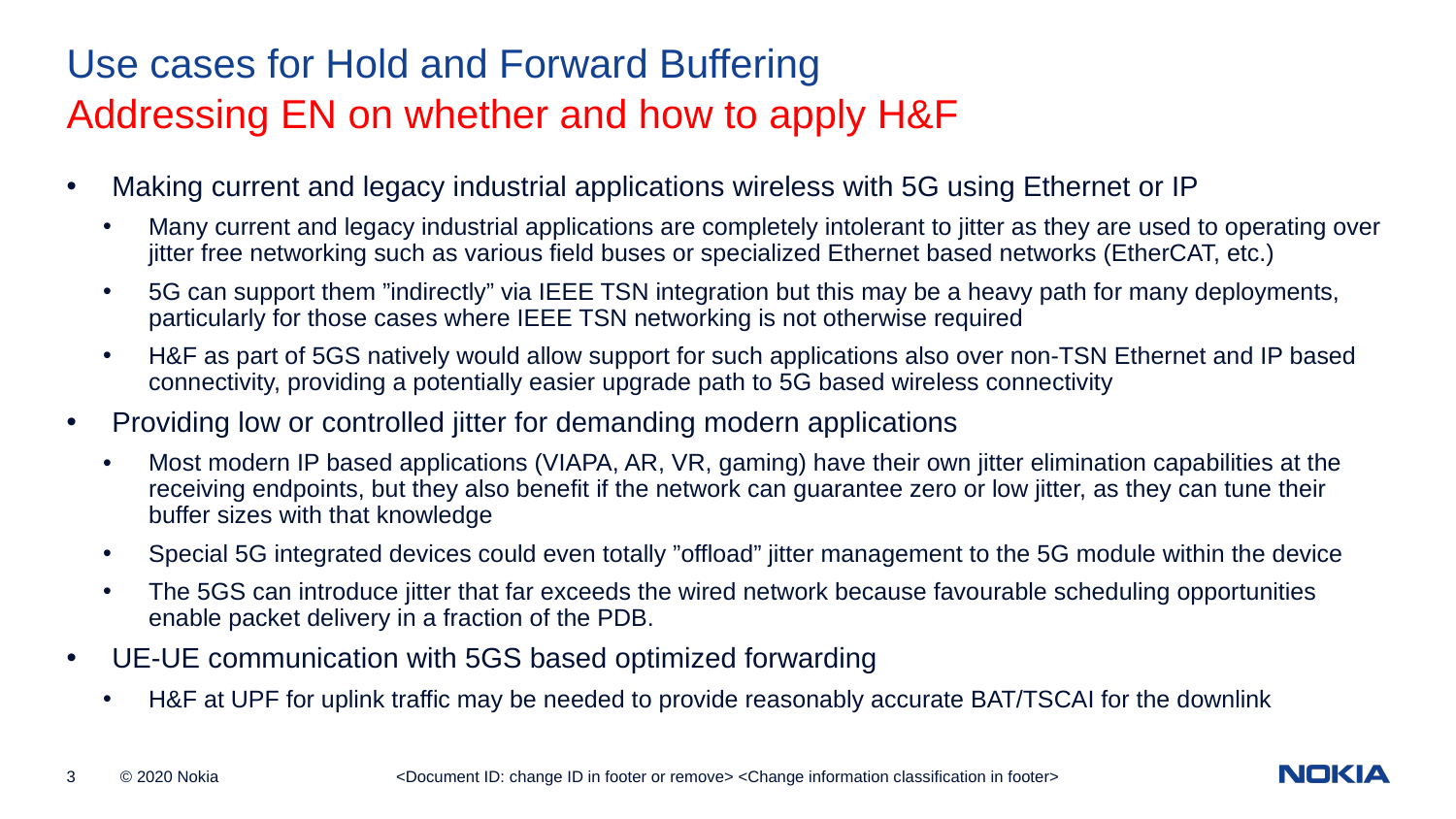

Use cases for Hold and Forward Buffering
Addressing EN on whether and how to apply H&F
Making current and legacy industrial applications wireless with 5G using Ethernet or IP
Many current and legacy industrial applications are completely intolerant to jitter as they are used to operating over jitter free networking such as various field buses or specialized Ethernet based networks (EtherCAT, etc.)
5G can support them ”indirectly” via IEEE TSN integration but this may be a heavy path for many deployments, particularly for those cases where IEEE TSN networking is not otherwise required
H&F as part of 5GS natively would allow support for such applications also over non-TSN Ethernet and IP based connectivity, providing a potentially easier upgrade path to 5G based wireless connectivity
Providing low or controlled jitter for demanding modern applications
Most modern IP based applications (VIAPA, AR, VR, gaming) have their own jitter elimination capabilities at the receiving endpoints, but they also benefit if the network can guarantee zero or low jitter, as they can tune their buffer sizes with that knowledge
Special 5G integrated devices could even totally ”offload” jitter management to the 5G module within the device
The 5GS can introduce jitter that far exceeds the wired network because favourable scheduling opportunities enable packet delivery in a fraction of the PDB.
UE-UE communication with 5GS based optimized forwarding
H&F at UPF for uplink traffic may be needed to provide reasonably accurate BAT/TSCAI for the downlink

<Document ID: change ID in footer or remove> <Change information classification in footer>